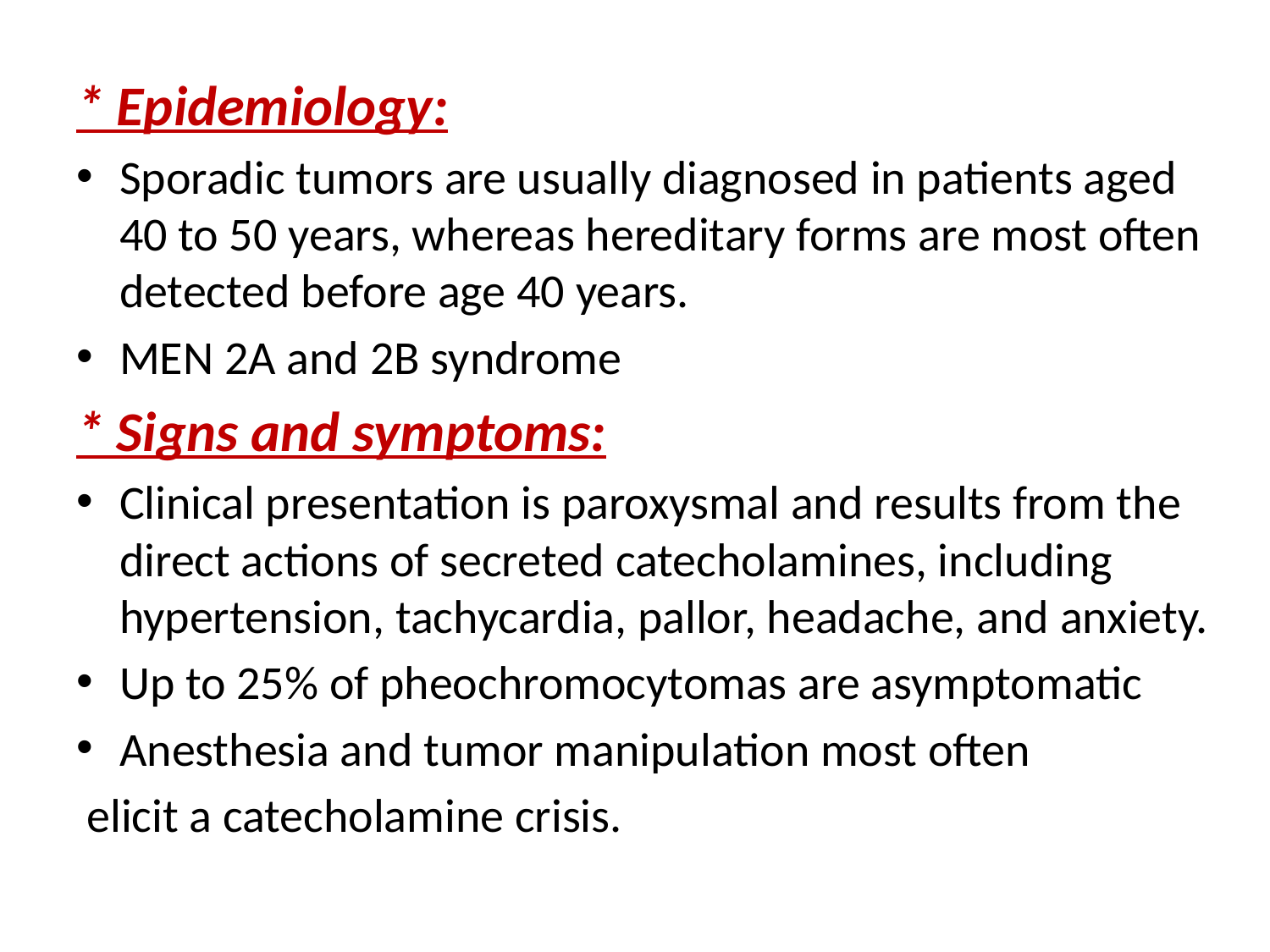

* Epidemiology:
Sporadic tumors are usually diagnosed in patients aged 40 to 50 years, whereas hereditary forms are most often detected before age 40 years.
MEN 2A and 2B syndrome
* Signs and symptoms:
Clinical presentation is paroxysmal and results from the direct actions of secreted catecholamines, including hypertension, tachycardia, pallor, headache, and anxiety.
Up to 25% of pheochromocytomas are asymptomatic
Anesthesia and tumor manipulation most often
 elicit a catecholamine crisis.